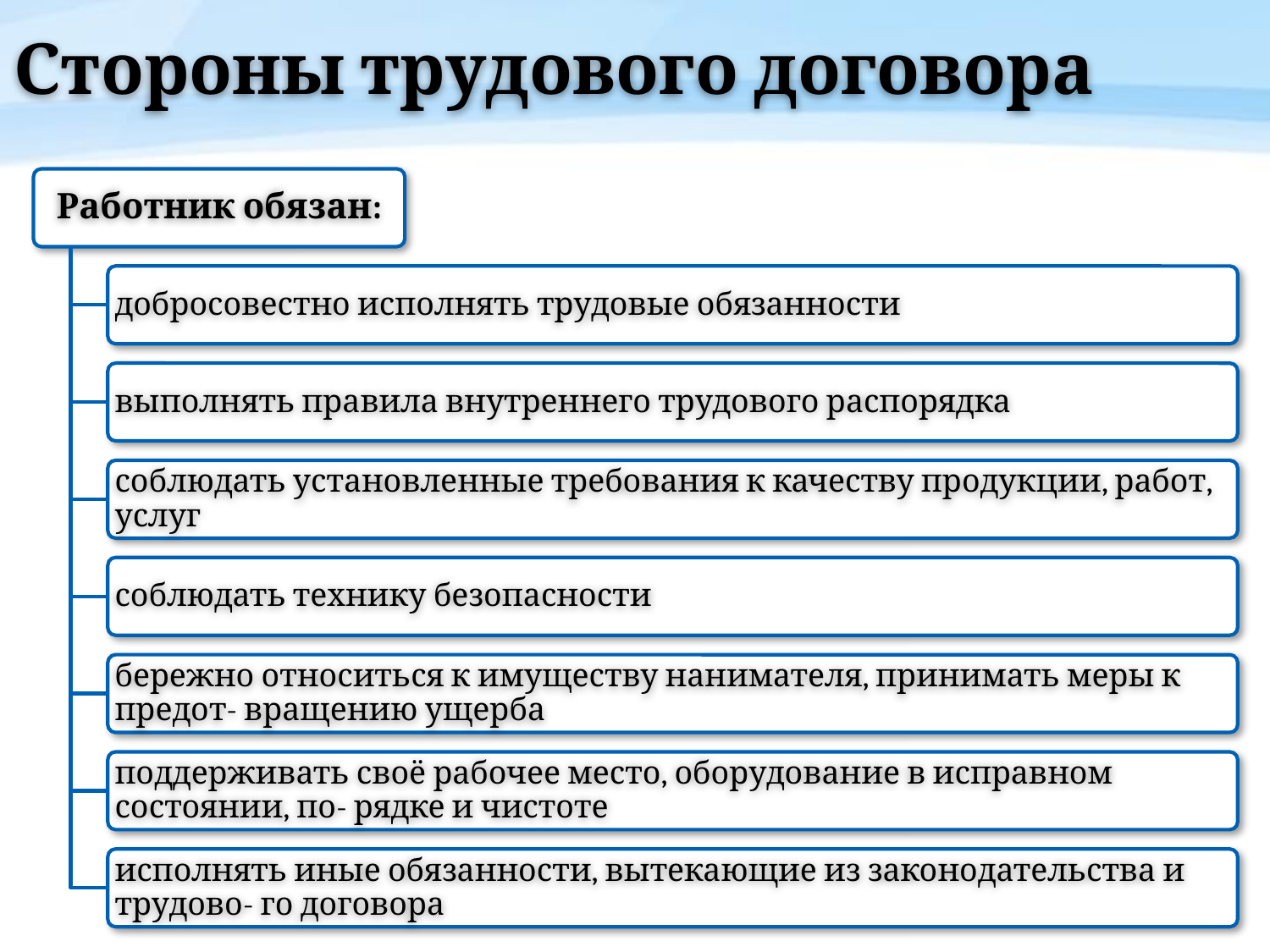

# Стороны трудового договора

Работник обязан:

добросовестно исполнять трудовые обязанности

выполнять правила внутреннего трудового распорядка

соблюдать установленные требования к качеству продукции, работ, услуг

соблюдать технику безопасности

бережно относиться к имуществу нанимателя, принимать меры к предот- вращению ущерба

поддерживать своё рабочее место, оборудование в исправном состоянии, по- рядке и чистоте

исполнять иные обязанности, вытекающие из законодательства и трудово- го договора